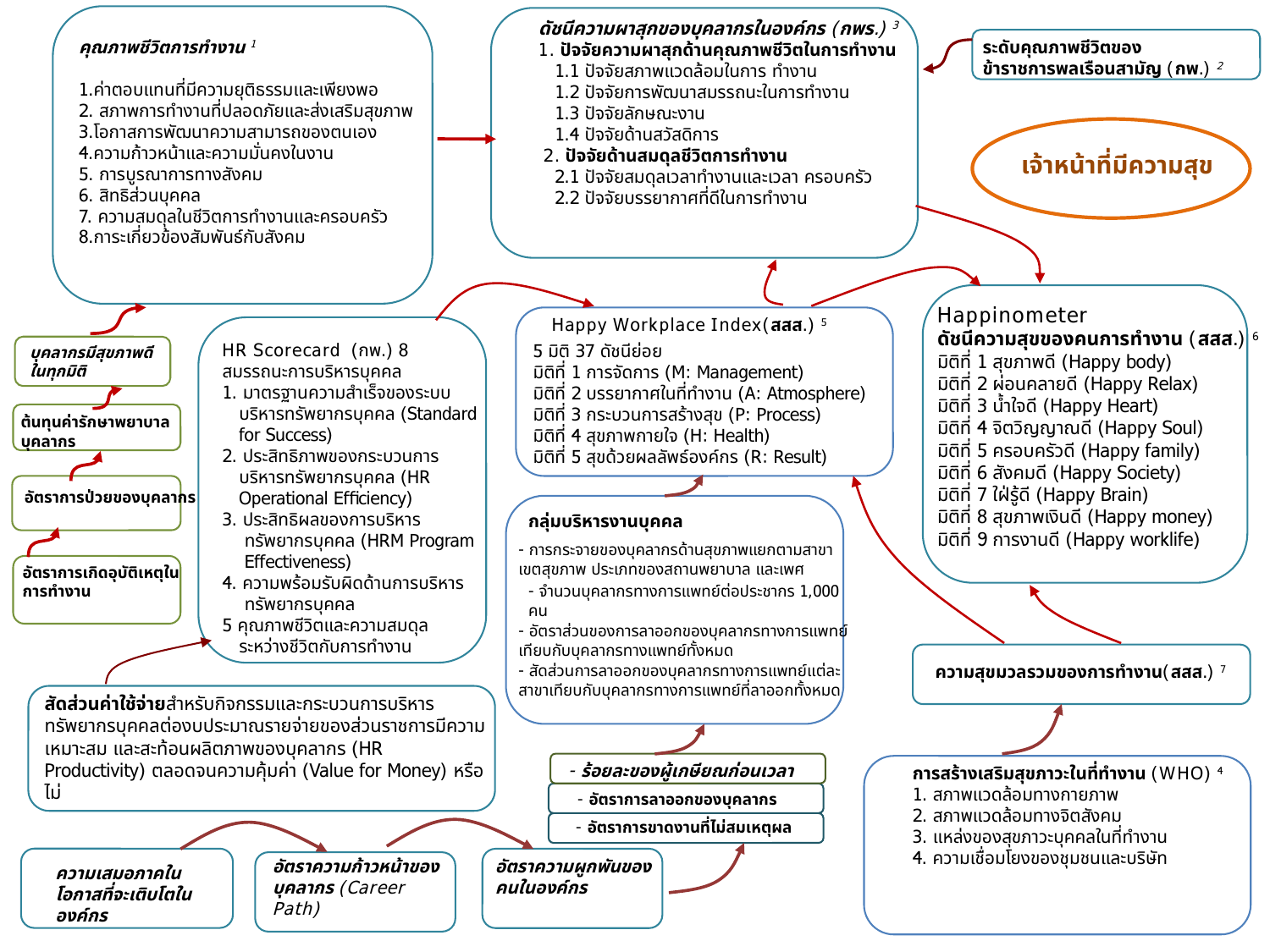

ดัชนีความผาสุกของบุคลากรในองค์กร (กพร.) 3
1. ปัจจัยความผาสุกด้านคุณภาพชีวิตในการทํางาน
   1.1 ปัจจัยสภาพแวดล้อมในการ ทํางาน
   1.2 ปัจจัยการพัฒนาสมรรถนะในการทํางาน
   1.3 ปัจจัยลักษณะงาน
   1.4 ปัจจัยด้านสวัสดิการ
 2. ปัจจัยด้านสมดุลชีวิตการทํางาน
   2.1 ปัจจัยสมดุลเวลาทํางานและเวลา ครอบครัว
   2.2 ปัจจัยบรรยากาศที่ดีในการทํางาน

คุณภาพชีวิตการทำงาน 1

1.ค่าตอบแทนที่มีความยุติธรรมและเพียงพอ
2. สภาพการทำงานที่ปลอดภัยและส่งเสริมสุขภาพ
3.โอกาสการพัฒนาความสามารถของตนเอง
4.ความก้าวหน้าและความมั่นคงในงาน
5. การบูรณาการทางสังคม
6. สิทธิส่วนบุคคล
7. ความสมดุลในชีวิตการทำงานและครอบครัว
8.การะเกี่ยวข้องสัมพันธ์กับสังคม
ระดับคุณภาพชีวิตของ
ข้าราชการพลเรือนสามัญ (กพ.) 2

# เจ้าหน้าที่มีความสุข

Happinometer
ดัชนีความสุขของคนการทำงาน (สสส.) 6
มิติที่ 1 สุขภาพดี (Happy body)
มิติที่ 2 ผ่อนคลายดี (Happy Relax)
มิติที่ 3 น้ำใจดี (Happy Heart)
มิติที่ 4 จิตวิญญาณดี (Happy Soul)
มิติที่ 5 ครอบครัวดี (Happy family)
มิติที่ 6 สังคมดี (Happy Society)
มิติที่ 7 ใฝ่รู้ดี (Happy Brain)
มิติที่ 8 สุขภาพเงินดี (Happy money)
มิติที่ 9 การงานดี (Happy worklife)

Happy Workplace Index(สสส.) 5

HR Scorecard  (กพ.) 8
สมรรถนะการบริหารบุคคล
1. มาตรฐานความสำเร็จของระบบ
   บริหารทรัพยากรบุคคล (Standard
   for Success)
2. ประสิทธิภาพของกระบวนการ
   บริหารทรัพยากรบุคคล (HR
   Operational Efficiency)
3. ประสิทธิผลของการบริหาร
    ทรัพยากรบุคคล (HRM Program
    Effectiveness)
4. ความพร้อมรับผิดด้านการบริหาร
    ทรัพยากรบุคคล
5 คุณภาพชีวิตและความสมดุล
   ระหว่างชีวิตกับการทำงาน
5 มิติ 37 ดัชนีย่อย
มิติที่ 1 การจัดการ (M: Management)
มิติที่ 2 บรรยากาศในที่ทำงาน (A: Atmosphere)
มิติที่ 3 กระบวนการสร้างสุข (P: Process)
มิติที่ 4 สุขภาพกายใจ (H: Health)
มิติที่ 5 สุขด้วยผลลัพธ์องค์กร (R: Result)
บุคลากรมีสุขภาพดีในทุกมิติ

ต้นทุนค่ารักษาพยาบาลบุคลากร

อัตราการป่วยของบุคลากร

กลุ่มบริหารงานบุคคล
- การกระจายของบุคลากรด้านสุขภาพแยกตามสาขา เขตสุขภาพ ประเภทของสถานพยาบาล และเพศ
อัตราการเกิดอุบัติเหตุในการทำงาน

- จำนวนบุคลากรทางการแพทย์ต่อประชากร 1,000 คน

- อัตราส่วนของการลาออกของบุคลากรทางการแพทย์เทียบกับบุคลากรทางแพทย์ทั้งหมด

- สัดส่วนการลาออกของบุคลากรทางการแพทย์แต่ละสาขาเทียบกับบุคลากรทางการแพทย์ที่ลาออกทั้งหมด
ความสุขมวลรวมของการทำงาน(สสส.) 7
สัดส่วนค่าใช้จ่ายสำหรับกิจกรรมและกระบวนการบริหารทรัพยากรบุคคลต่องบประมาณรายจ่ายของส่วนราชการมีความเหมาะสม และสะท้อนผลิตภาพของบุคลากร (HR Productivity) ตลอดจนความคุ้มค่า (Value for Money) หรือไม่

- ร้อยละของผู้เกษียณก่อนเวลา

การสร้างเสริมสุขภาวะในที่ทำงาน (WHO) 4
1. สภาพแวดล้อมทางกายภาพ
2. สภาพแวดล้อมทางจิตสังคม
3. แหล่งของสุขภาวะบุคคลในที่ทำงาน
4. ความเชื่อมโยงของชุมชนและบริษัท

- อัตราการลาออกของบุคลากร
- อัตราการขาดงานที่ไม่สมเหตุผล

อัตราความผูกพันของคนในองค์กร

อัตราความก้าวหน้าของบุคลากร (Career Path)

ความเสมอภาคในโอกาสที่จะเติบโตในองค์กร